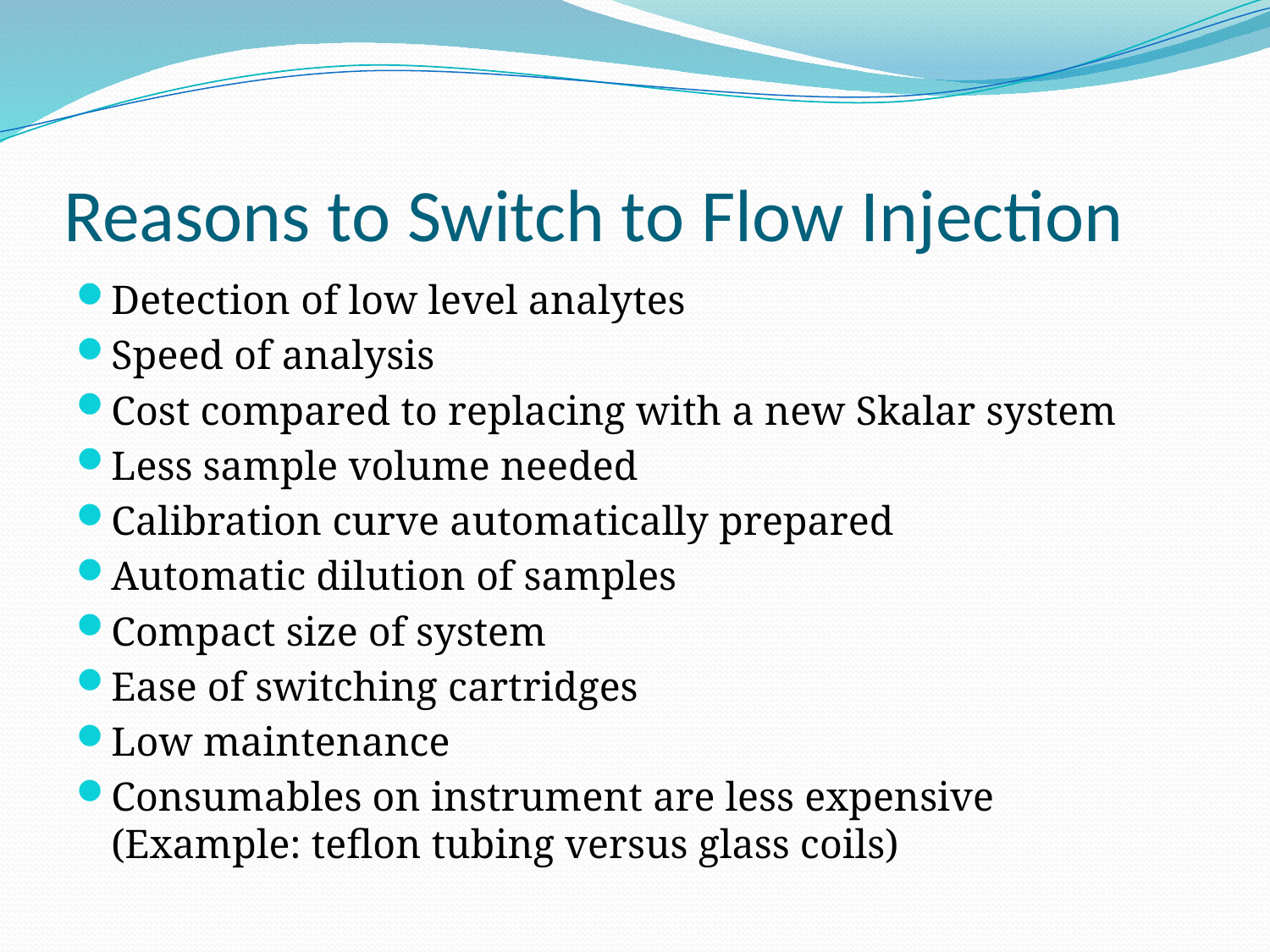

# Reasons to Switch to Flow Injection
Detection of low level analytes
Speed of analysis
Cost compared to replacing with a new Skalar system
Less sample volume needed
Calibration curve automatically prepared
Automatic dilution of samples
Compact size of system
Ease of switching cartridges
Low maintenance
Consumables on instrument are less expensive (Example: teflon tubing versus glass coils)